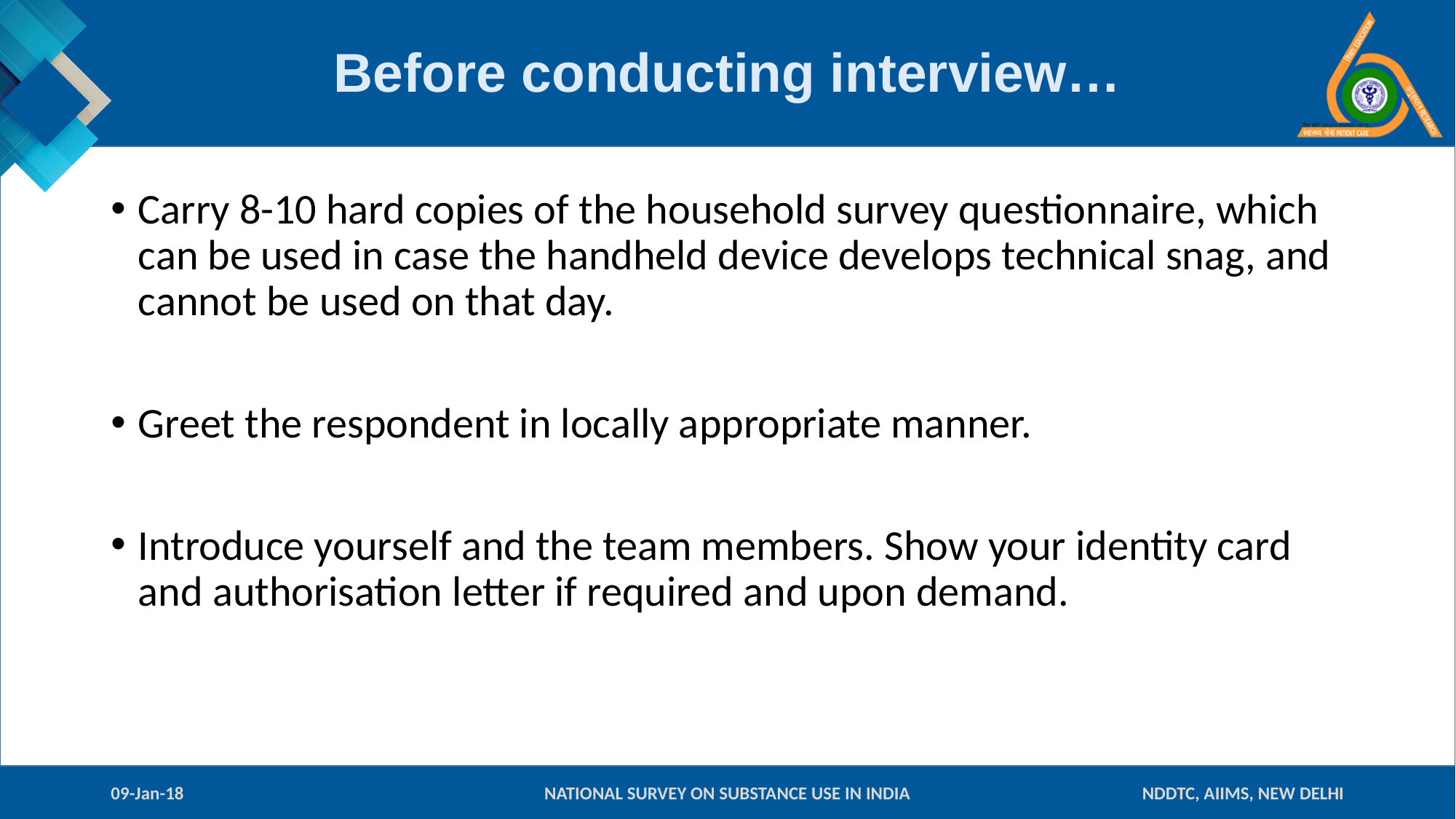

# Before conducting interview…
Carry 8-10 hard copies of the household survey questionnaire, which can be used in case the handheld device develops technical snag, and cannot be used on that day.

Greet the respondent in locally appropriate manner.

Introduce yourself and the team members. Show your identity card and authorisation letter if required and upon demand.

09-Jan-18
NATIONAL SURVEY ON SUBSTANCE USE IN INDIA
NDDTC, AIIMS, NEW DELHI